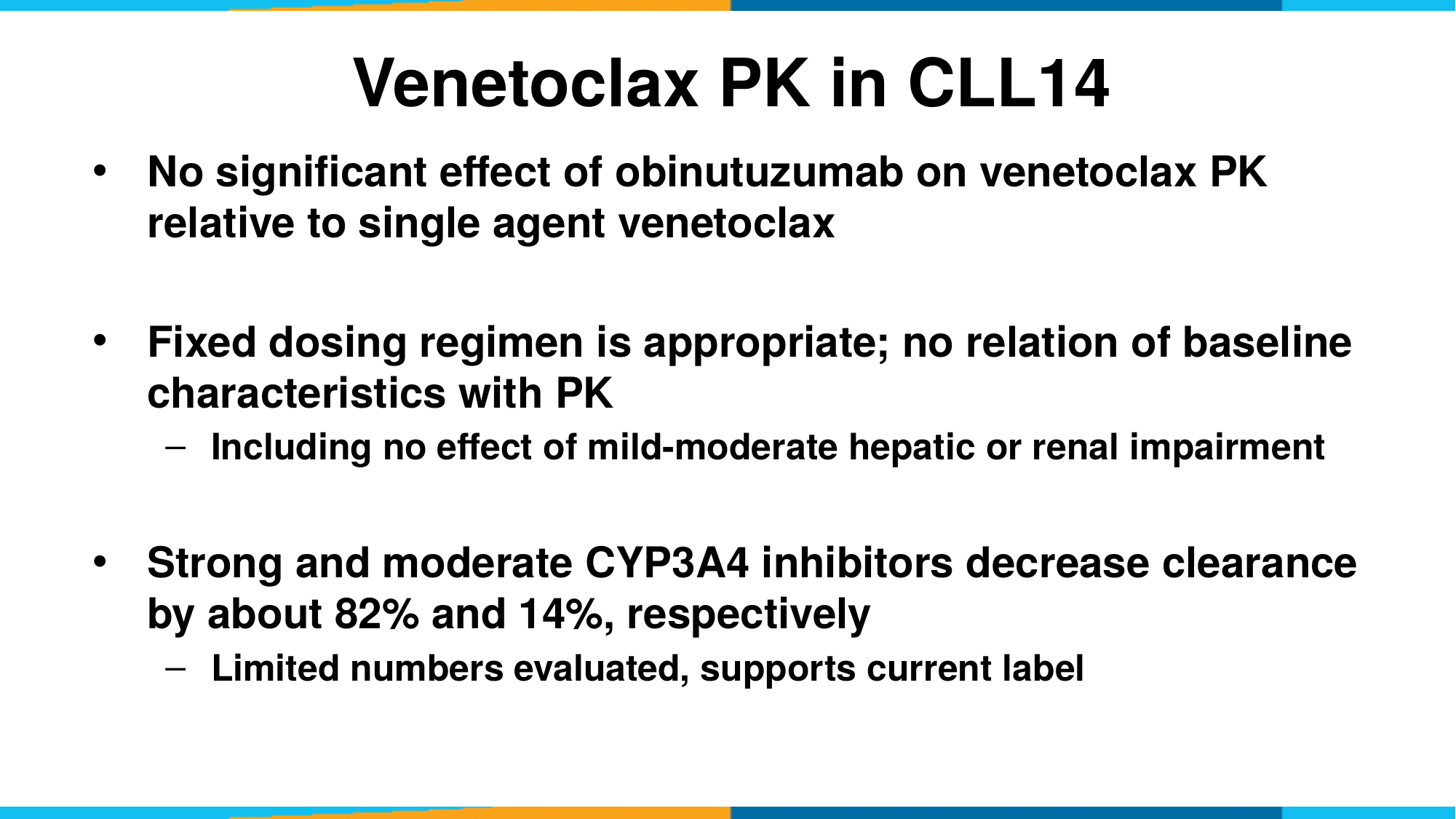

# Venetoclax PK in CLL14
No significant effect of obinutuzumab on venetoclax PK relative to single agent venetoclax

Fixed dosing regimen is appropriate; no relation of baseline characteristics with PK
Including no effect of mild-moderate hepatic or renal impairment

Strong and moderate CYP3A4 inhibitors decrease clearance by about 82% and 14%, respectively
Limited numbers evaluated, supports current label